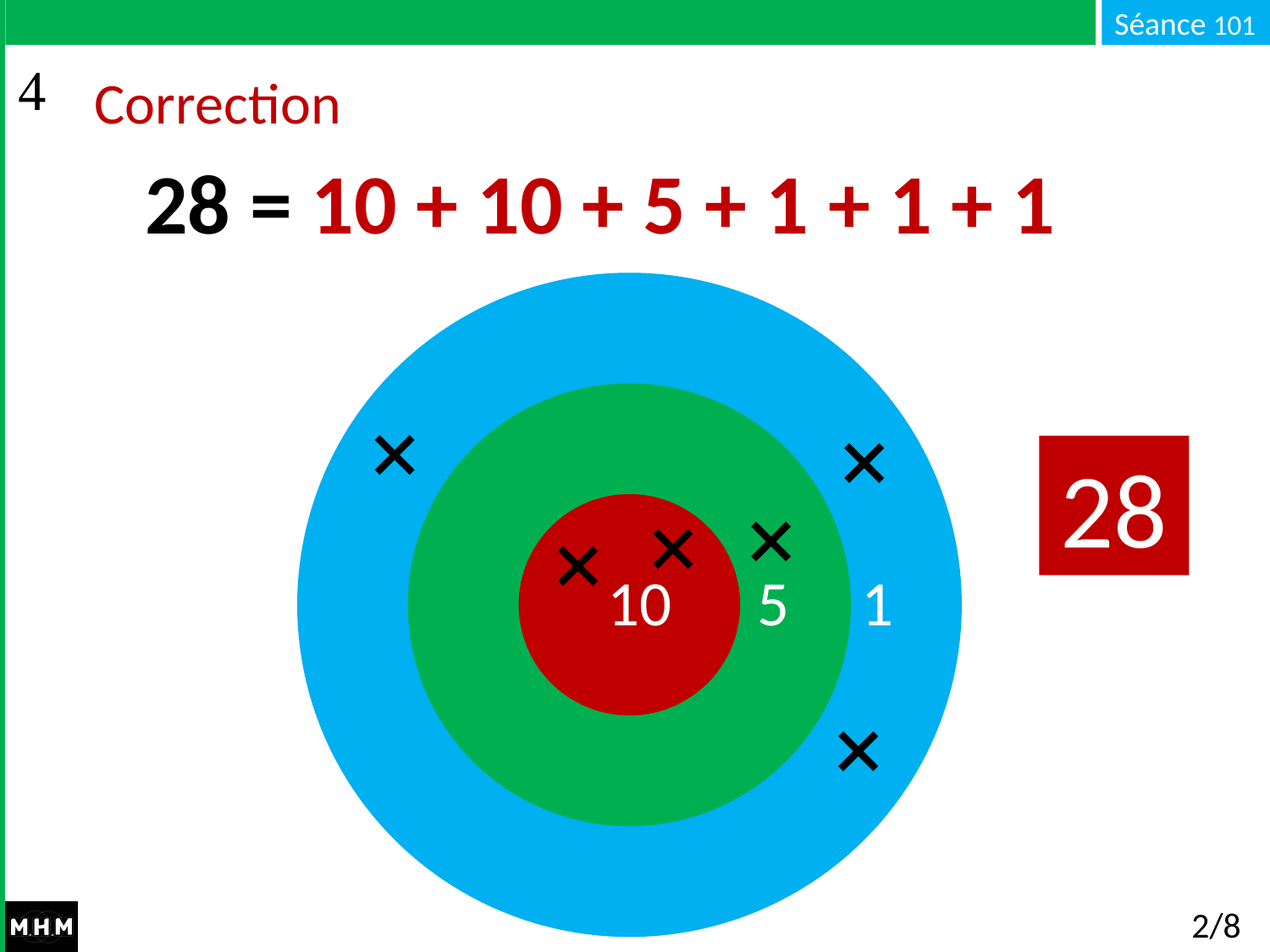

# Correction
28 = 10 + 10 + 5 + 1 + 1 + 1

28

10      5     1

2/8